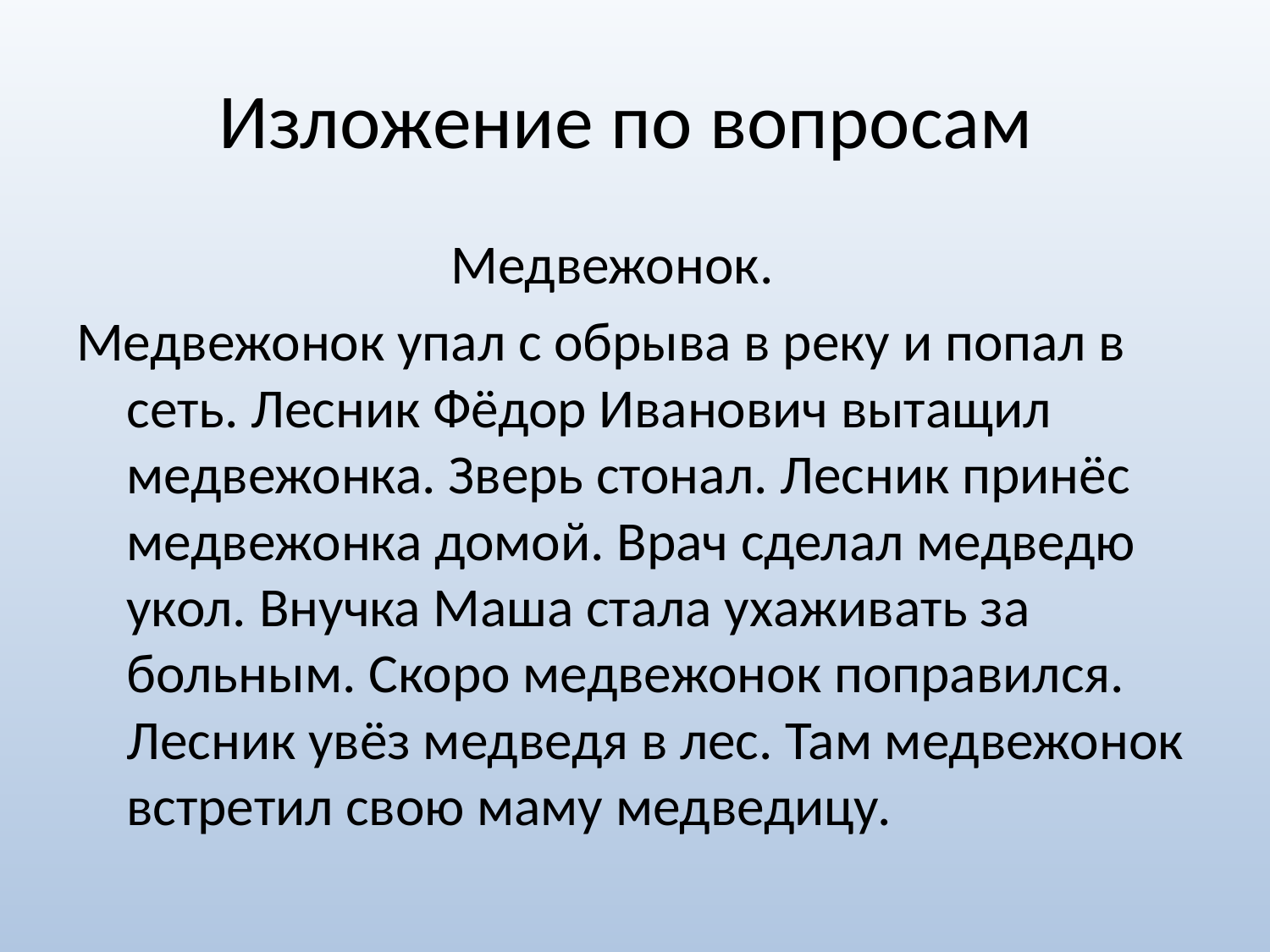

# Изложение по вопросам
                              Медвежонок.
Медвежонок упал с обрыва в реку и попал в сеть. Лесник Фёдор Иванович вытащил медвежонка. Зверь стонал. Лесник принёс медвежонка домой. Врач сделал медведю укол. Внучка Маша стала ухаживать за больным. Скоро медвежонок поправился. Лесник увёз медведя в лес. Там медвежонок встретил свою маму медведицу.